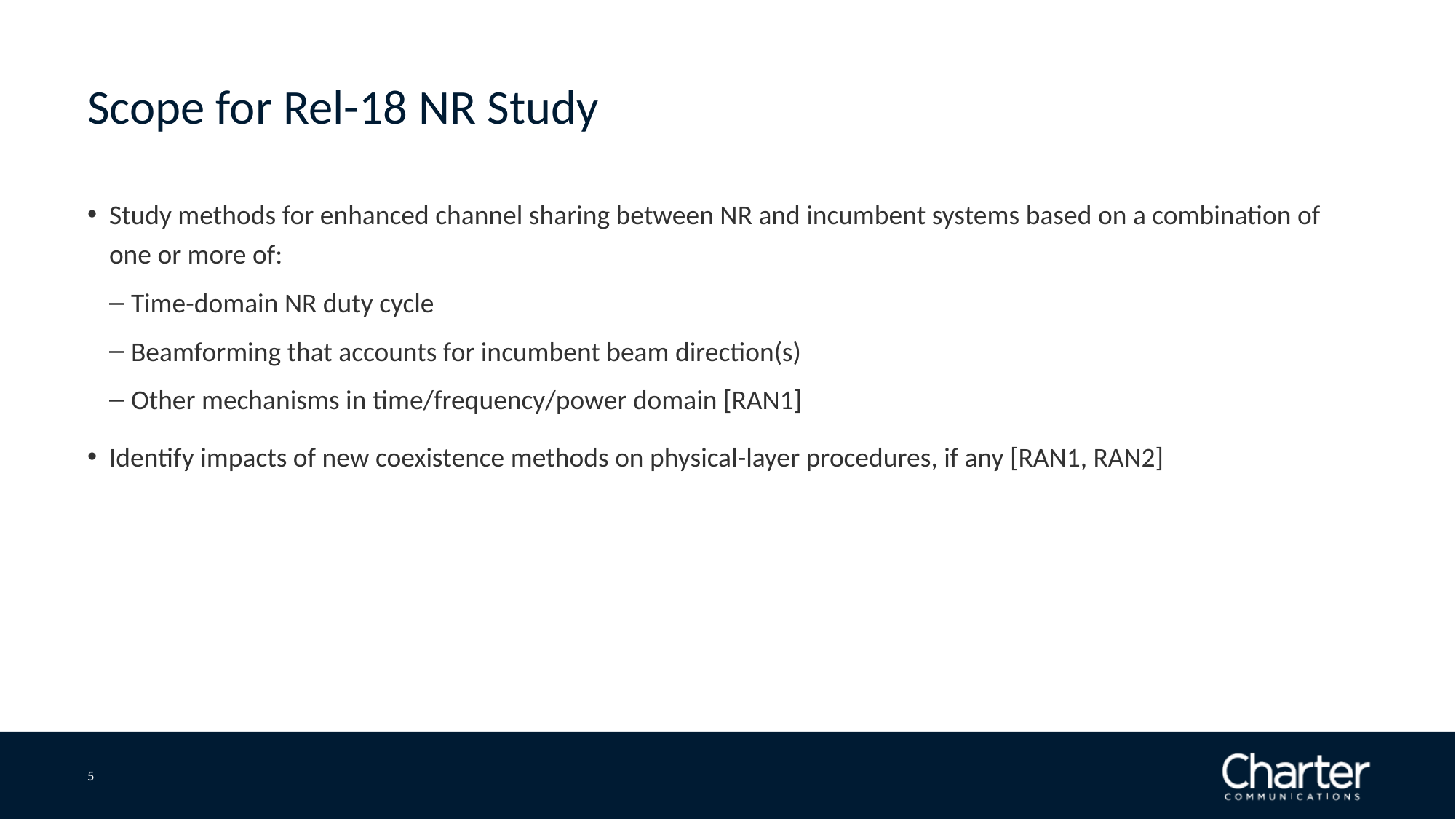

# Scope for Rel-18 NR Study
Study methods for enhanced channel sharing between NR and incumbent systems based on a combination of one or more of:
Time-domain NR duty cycle
Beamforming that accounts for incumbent beam direction(s)
Other mechanisms in time/frequency/power domain [RAN1]
Identify impacts of new coexistence methods on physical-layer procedures, if any [RAN1, RAN2]
5